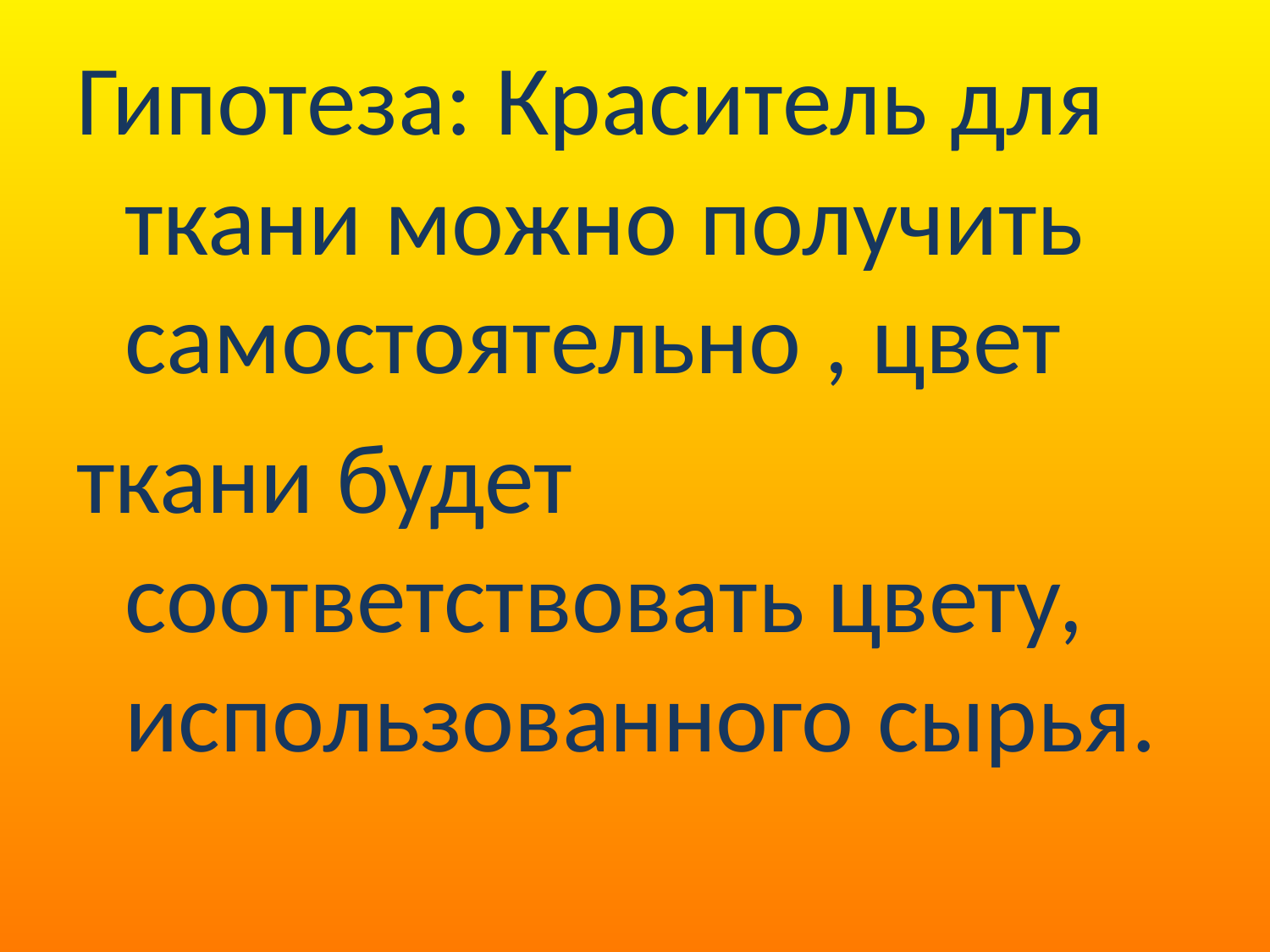

Гипотеза: Краситель для ткани можно получить самостоятельно , цвет
ткани будет соответствовать цвету, использованного сырья.

#